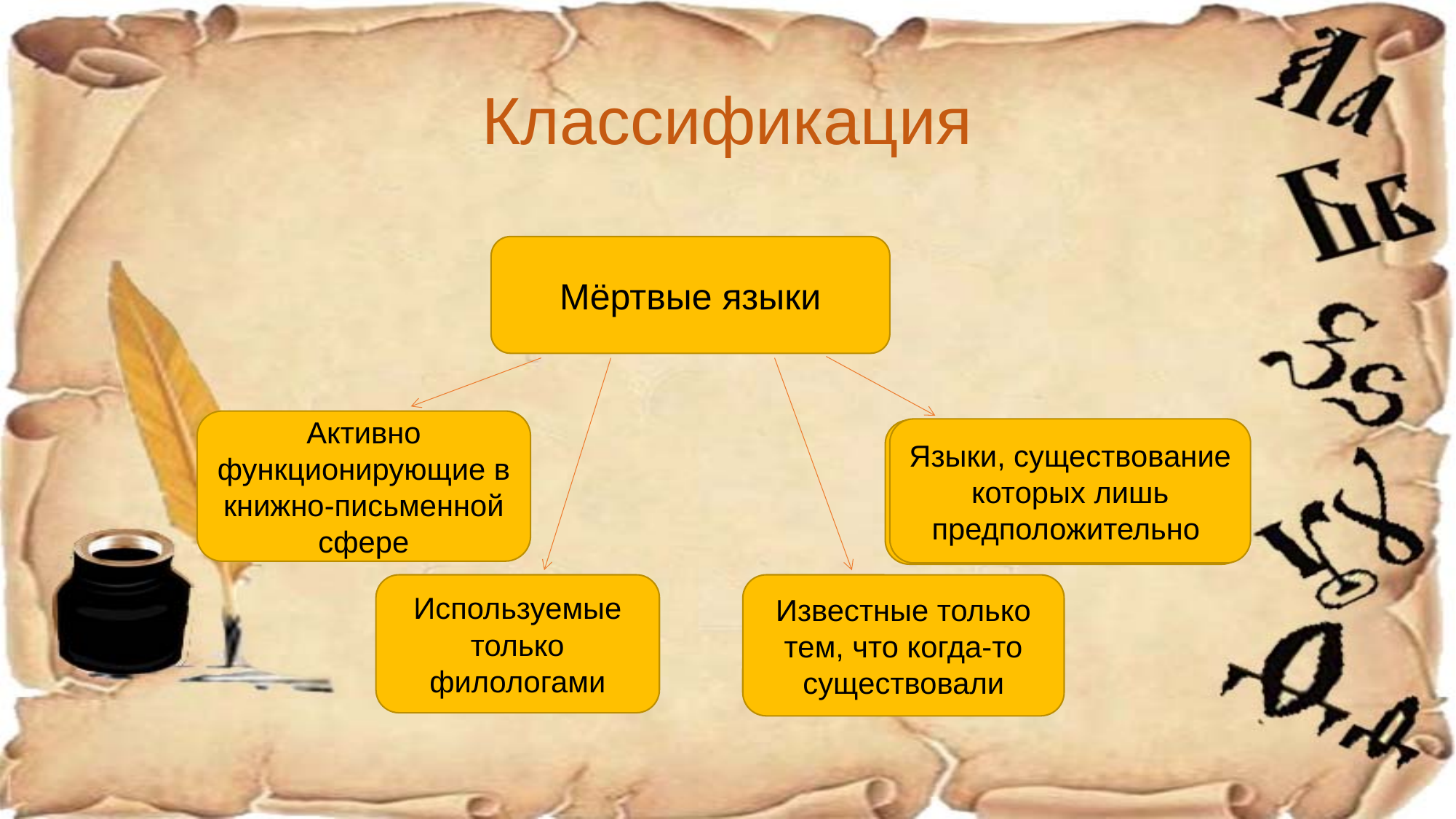

# Классификация

Мёртвые языки
Активно функционирующие в книжно-письменной сфере
Языки, существование которых лишь предположительно
Языки, существование которых лишь предположительно
Используемые только филологами
Известные только тем, что когда-то существовали